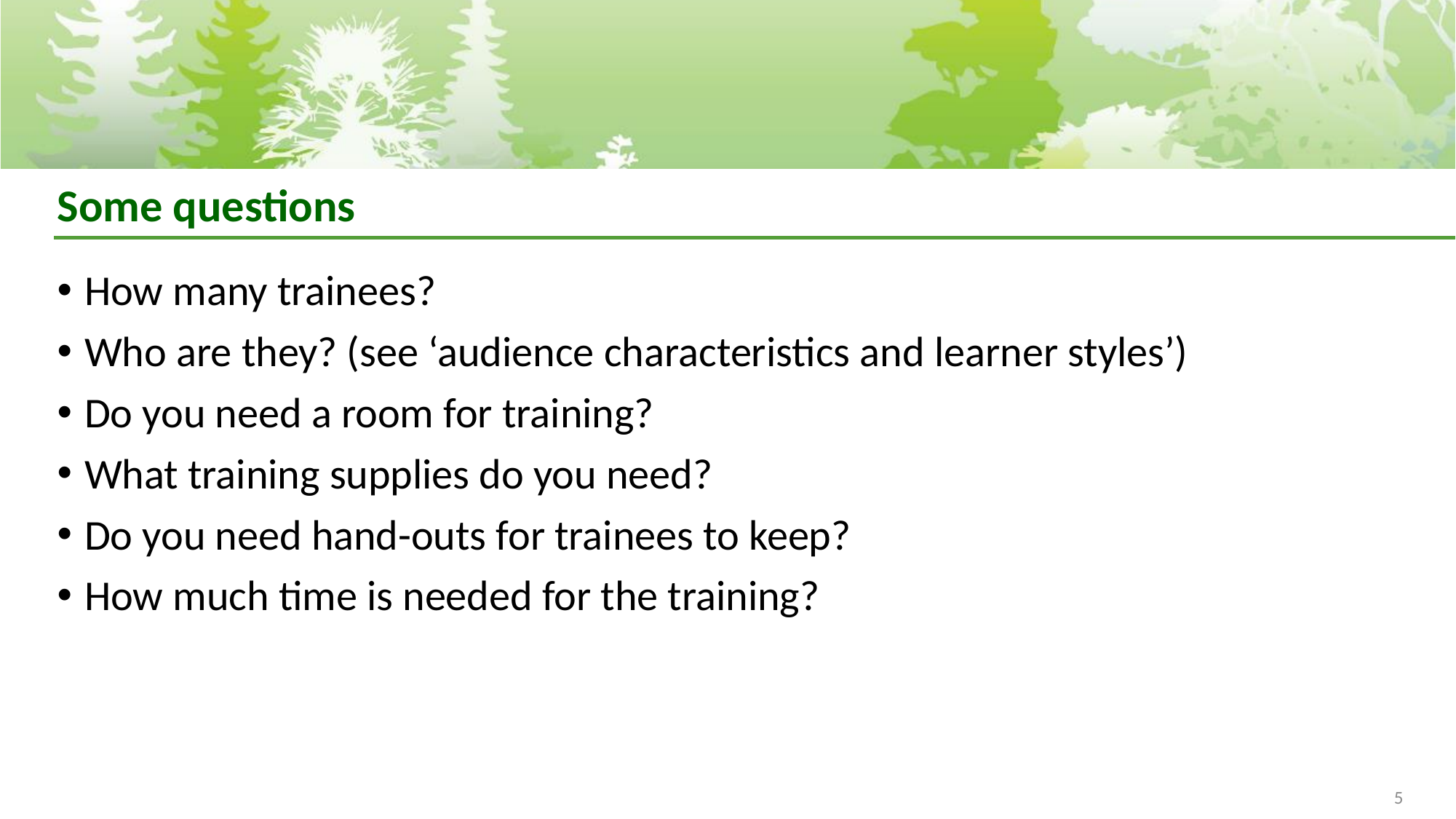

# Some questions
How many trainees?
Who are they? (see ‘audience characteristics and learner styles’)
Do you need a room for training?
What training supplies do you need?
Do you need hand-outs for trainees to keep?
How much time is needed for the training?

5